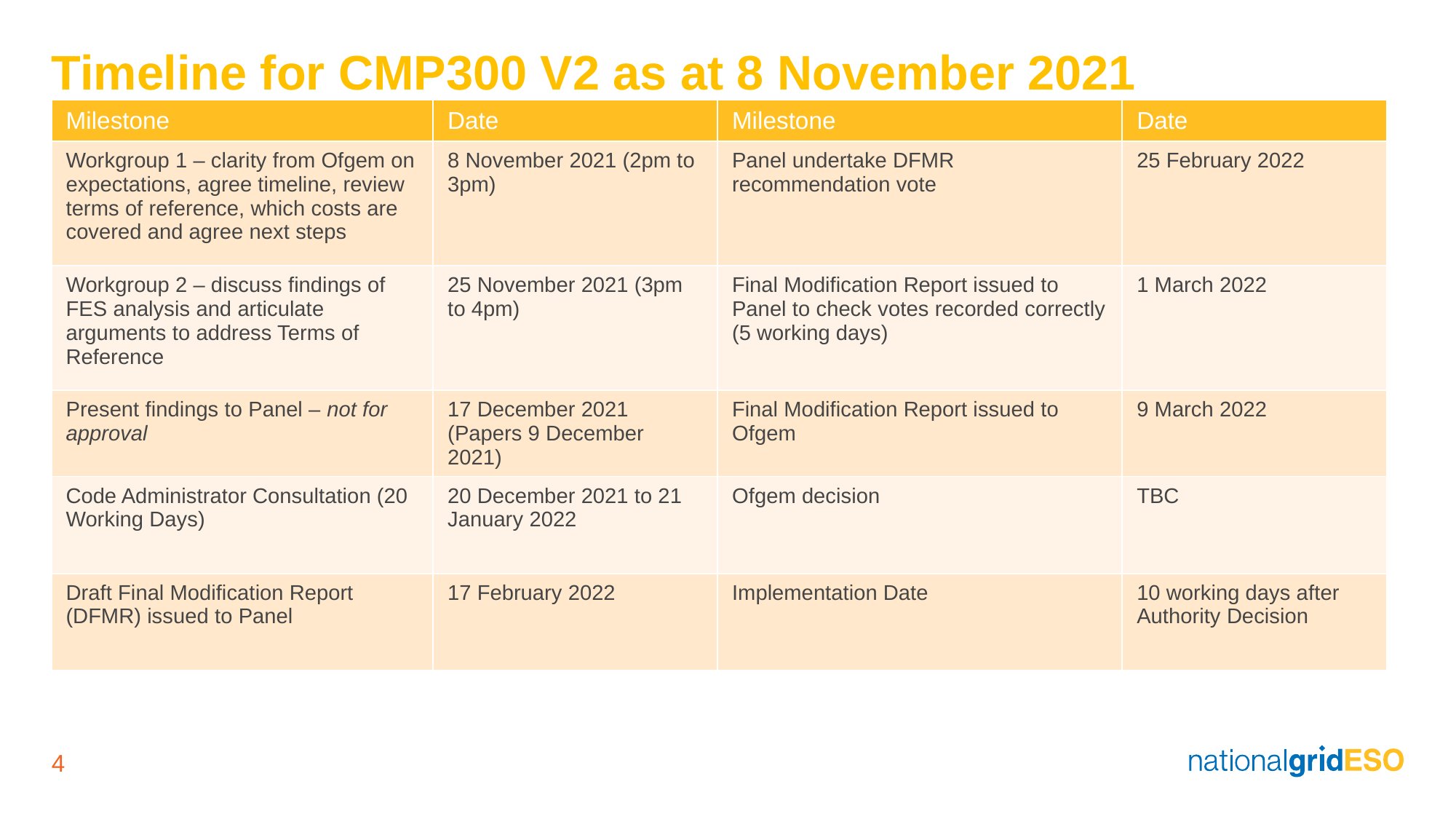

# Timeline for CMP300 V2 as at 8 November 2021
| Milestone | Date | Milestone | Date |
| --- | --- | --- | --- |
| Workgroup 1 – clarity from Ofgem on expectations, agree timeline, review terms of reference, which costs are covered and agree next steps | 8 November 2021 (2pm to 3pm) | Panel undertake DFMR recommendation vote | 25 February 2022 |
| Workgroup 2 – discuss findings of FES analysis and articulate arguments to address Terms of Reference | 25 November 2021 (3pm to 4pm) | Final Modification Report issued to Panel to check votes recorded correctly (5 working days) | 1 March 2022 |
| Present findings to Panel – not for approval | 17 December 2021 (Papers 9 December 2021) | Final Modification Report issued to Ofgem | 9 March 2022 |
| Code Administrator Consultation (20 Working Days) | 20 December 2021 to 21 January 2022 | Ofgem decision | TBC |
| Draft Final Modification Report (DFMR) issued to Panel | 17 February 2022 | Implementation Date | 10 working days after Authority Decision |